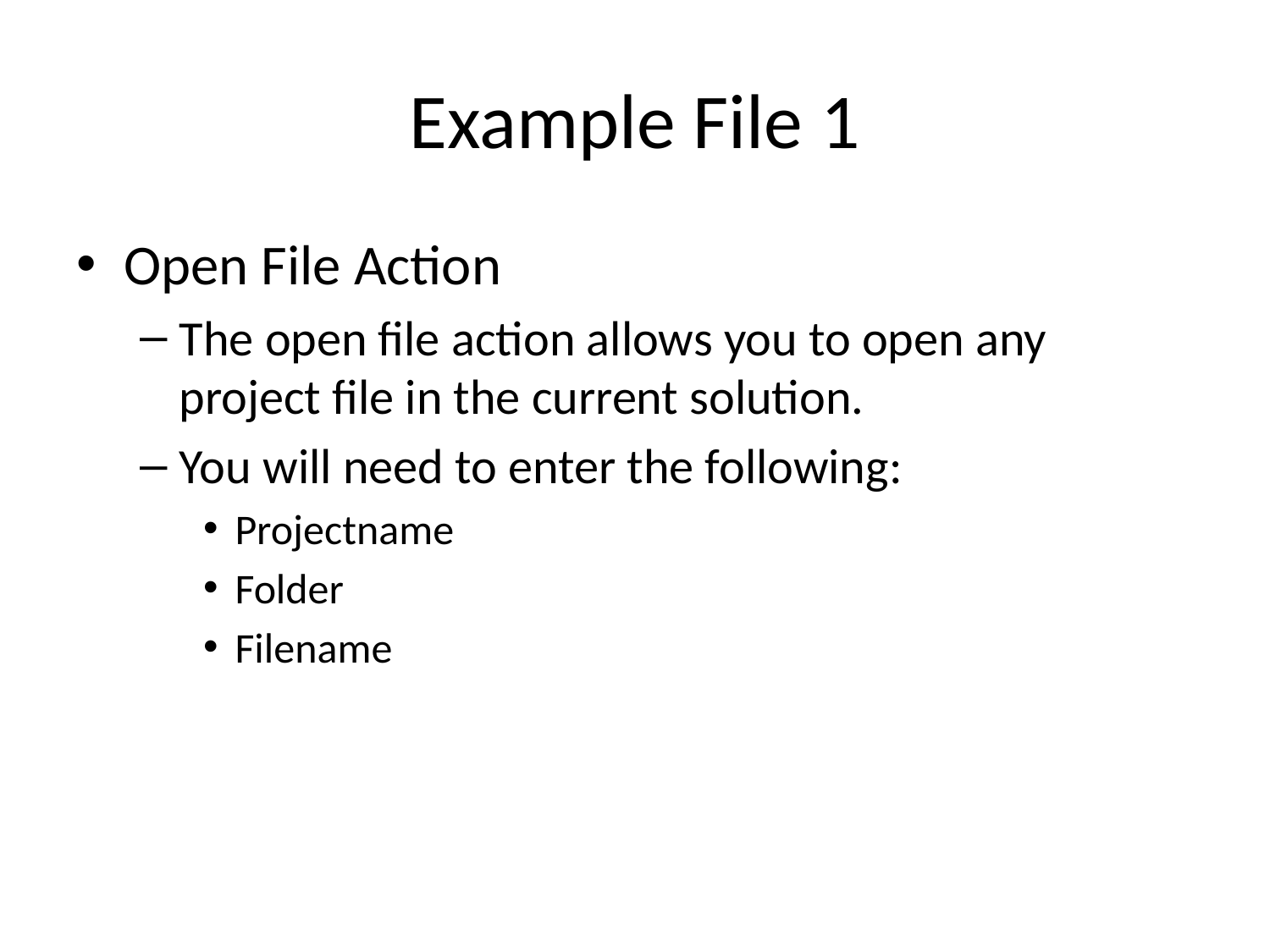

# Example File 1
Open File Action
The open file action allows you to open any project file in the current solution.
You will need to enter the following:
Projectname
Folder
Filename